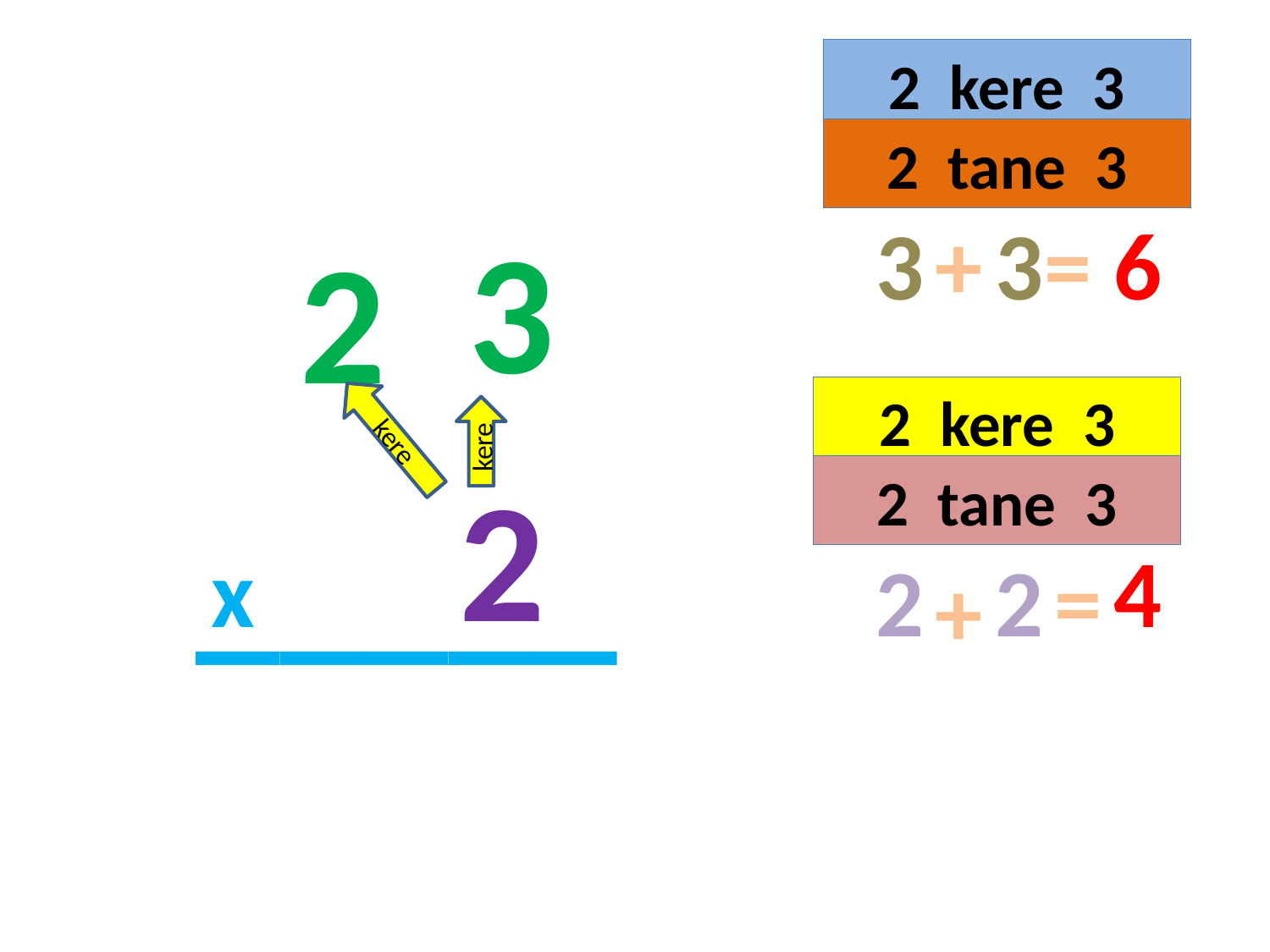

2  kere  3
2  tane  3
3
3
+
3
=
6
2
#

kere
2  kere  3
kere

2
2  tane  3
_____
x
4
2
2
=
+